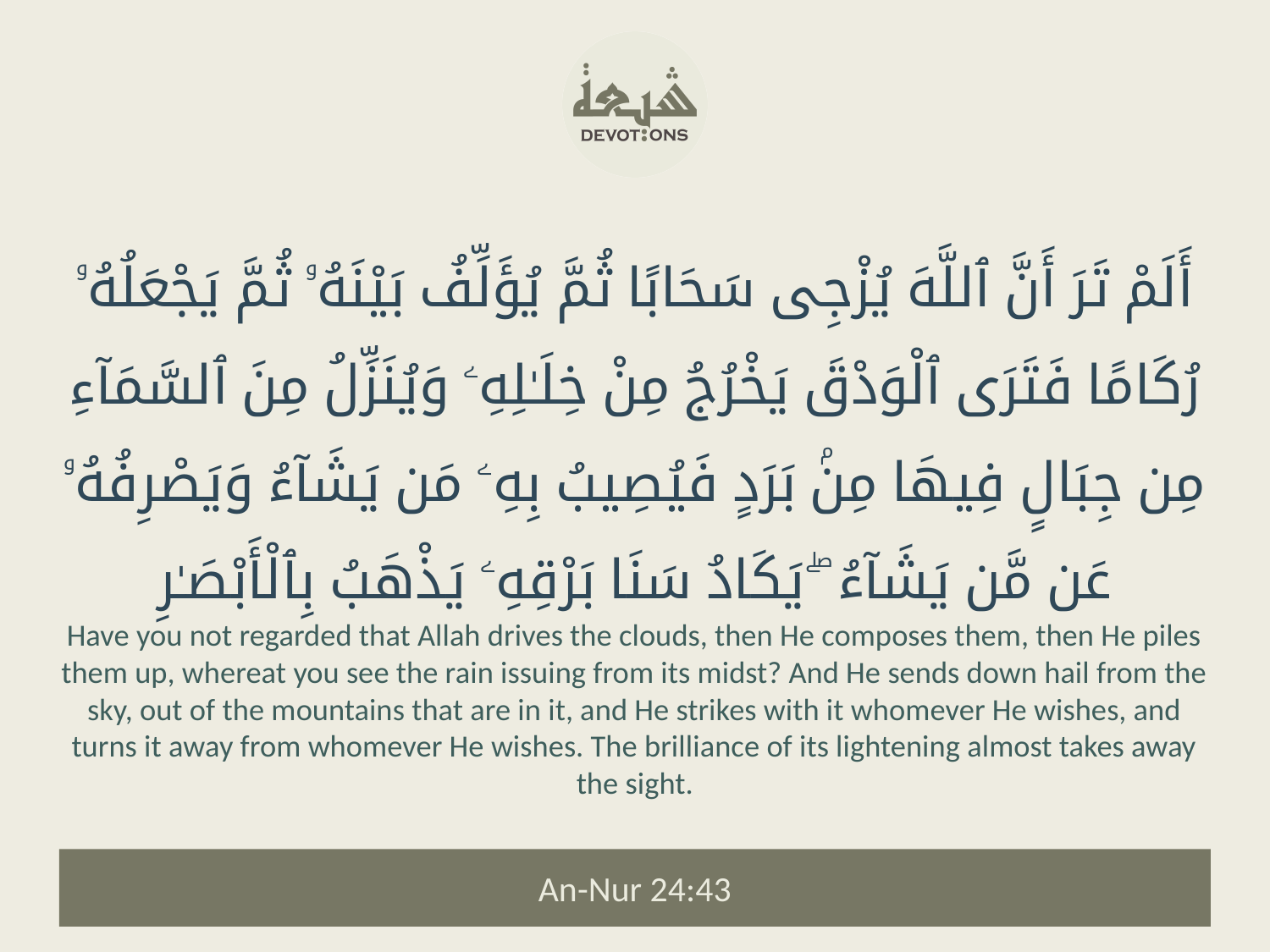

أَلَمْ تَرَ أَنَّ ٱللَّهَ يُزْجِى سَحَابًا ثُمَّ يُؤَلِّفُ بَيْنَهُۥ ثُمَّ يَجْعَلُهُۥ رُكَامًا فَتَرَى ٱلْوَدْقَ يَخْرُجُ مِنْ خِلَـٰلِهِۦ وَيُنَزِّلُ مِنَ ٱلسَّمَآءِ مِن جِبَالٍ فِيهَا مِنۢ بَرَدٍ فَيُصِيبُ بِهِۦ مَن يَشَآءُ وَيَصْرِفُهُۥ عَن مَّن يَشَآءُ ۖ يَكَادُ سَنَا بَرْقِهِۦ يَذْهَبُ بِٱلْأَبْصَـٰرِ
Have you not regarded that Allah drives the clouds, then He composes them, then He piles them up, whereat you see the rain issuing from its midst? And He sends down hail from the sky, out of the mountains that are in it, and He strikes with it whomever He wishes, and turns it away from whomever He wishes. The brilliance of its lightening almost takes away the sight.
An-Nur 24:43